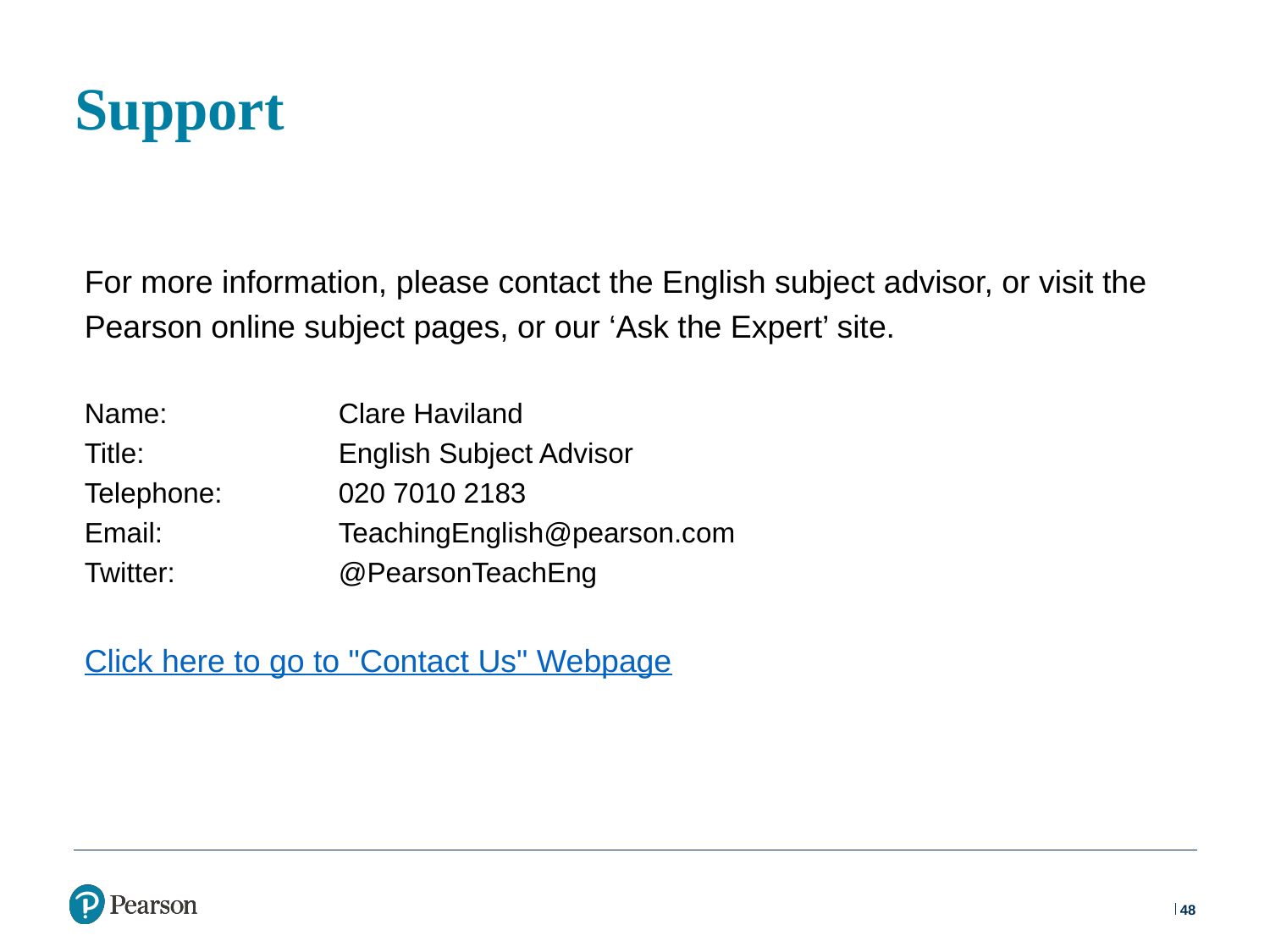

# Support

For more information, please contact the English subject advisor, or visit the Pearson online subject pages, or our ‘Ask the Expert’ site.

Name: 		Clare Haviland
Title:  		English Subject Advisor
Telephone: 	020 7010 2183
Email:  		TeachingEnglish@pearson.com
Twitter: 		@PearsonTeachEng

Click here to go to "Contact Us" Webpage

48